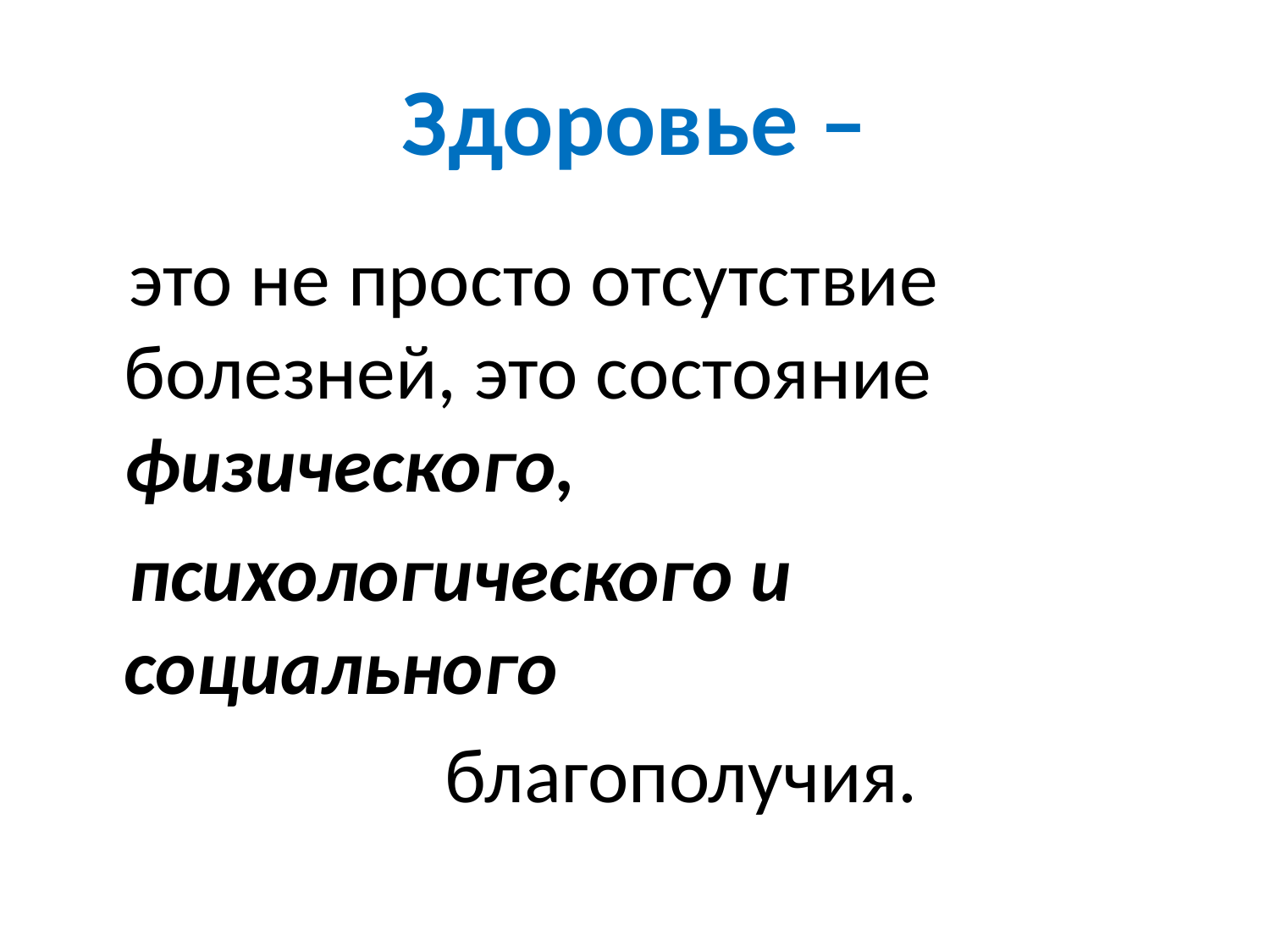

# Здоровье –
   это не просто отсутствие болезней, это состояние   физического,
   психологического и социального
                     благополучия.